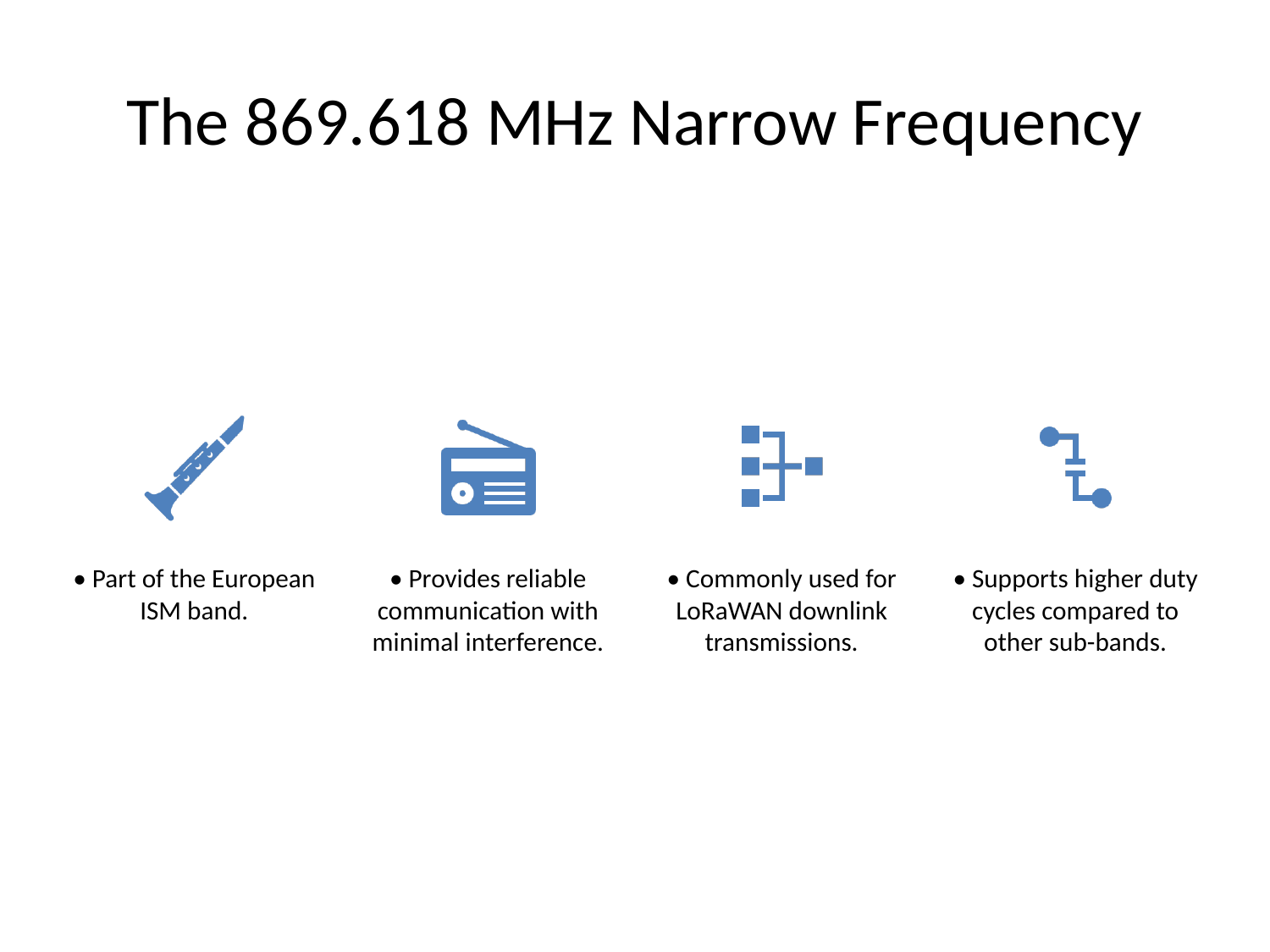

# The 869.618 MHz Narrow Frequency
• Part of the European ISM band.
• Provides reliable communication with minimal interference.
• Commonly used for LoRaWAN downlink transmissions.
• Supports higher duty cycles compared to other sub-bands.